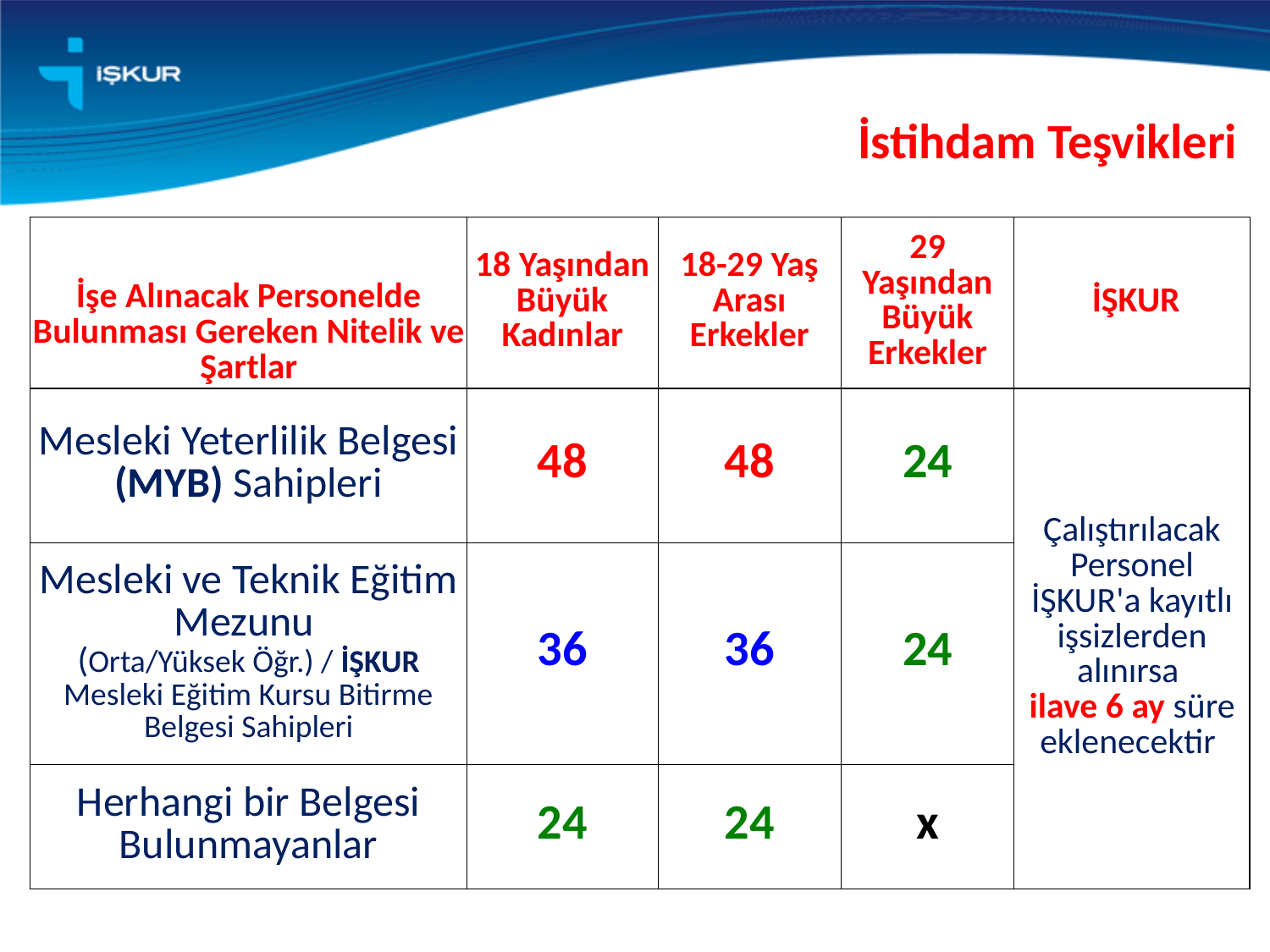

İstihdam Teşvikleri
| İşe Alınacak Personelde Bulunması Gereken Nitelik ve Şartlar | 18 Yaşından Büyük Kadınlar | 18-29 Yaş Arası Erkekler | 29 Yaşından Büyük Erkekler | İŞKUR |
| --- | --- | --- | --- | --- |
| Mesleki Yeterlilik Belgesi (MYB) Sahipleri | 48 | 48 | 24 | Çalıştırılacak Personel İŞKUR'a kayıtlı işsizlerden alınırsa ilave 6 ay süre eklenecektir |
| Mesleki ve Teknik Eğitim Mezunu (Orta/Yüksek Öğr.) / İŞKUR Mesleki Eğitim Kursu Bitirme Belgesi Sahipleri | 36 | 36 | 24 |  |
| Herhangi bir Belgesi Bulunmayanlar | 24 | 24 | x |  |